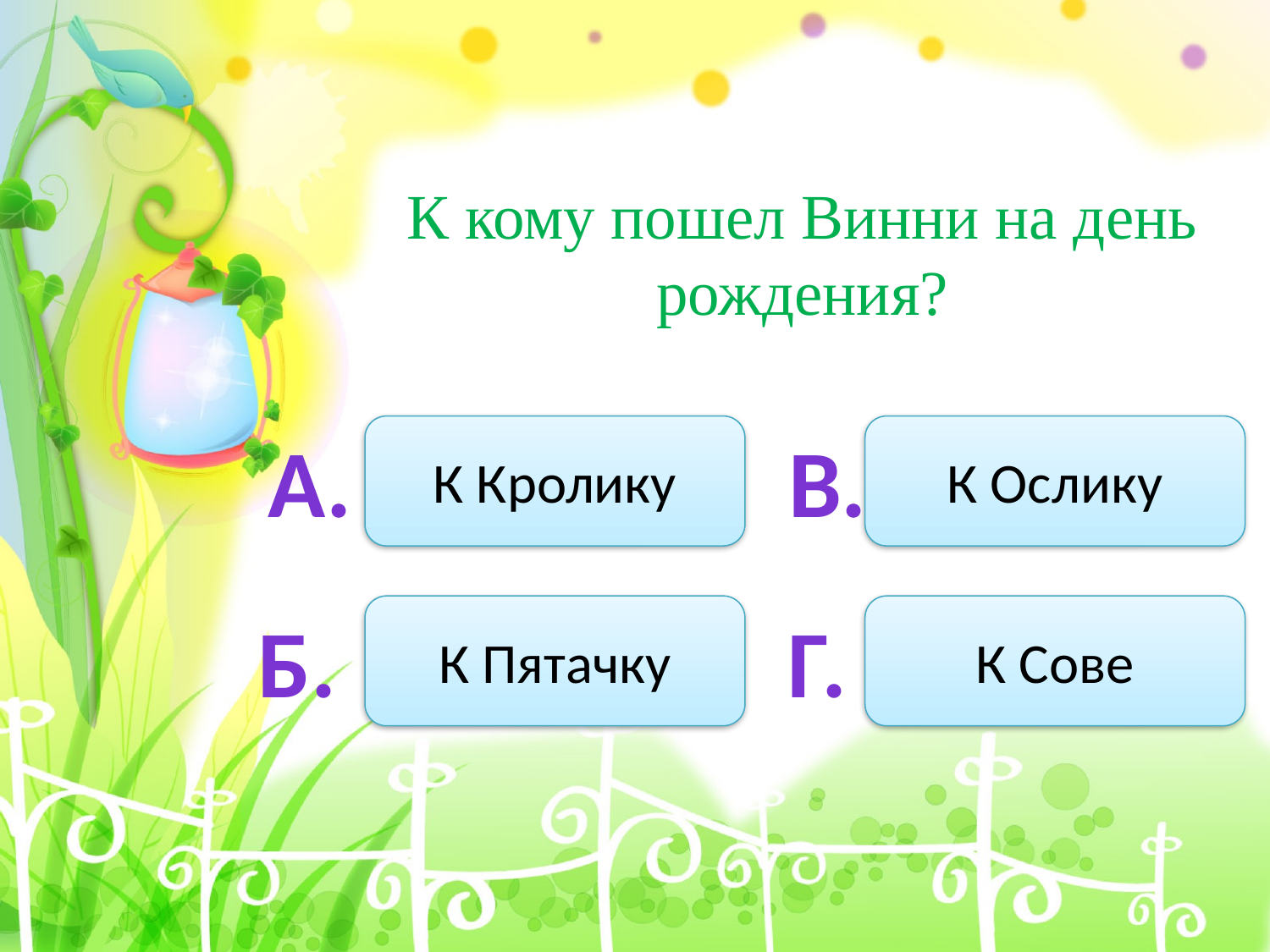

К кому пошел Винни на день рождения?
А.
К Кролику
В.
К Ослику
Б.
К Пятачку
Г.
К Сове